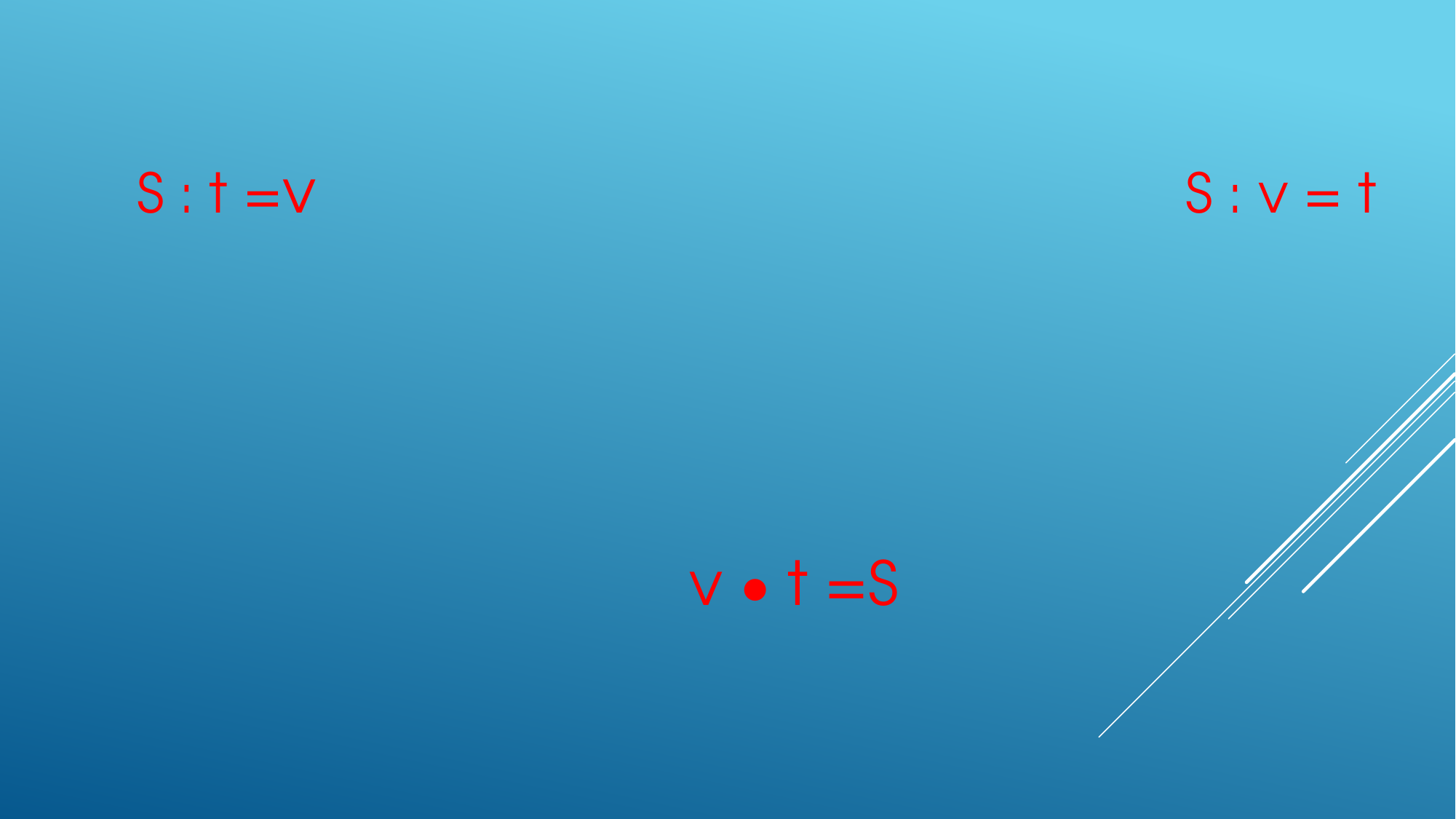

S : t =v                                                    S : v = t

                                 v ∙ t =S